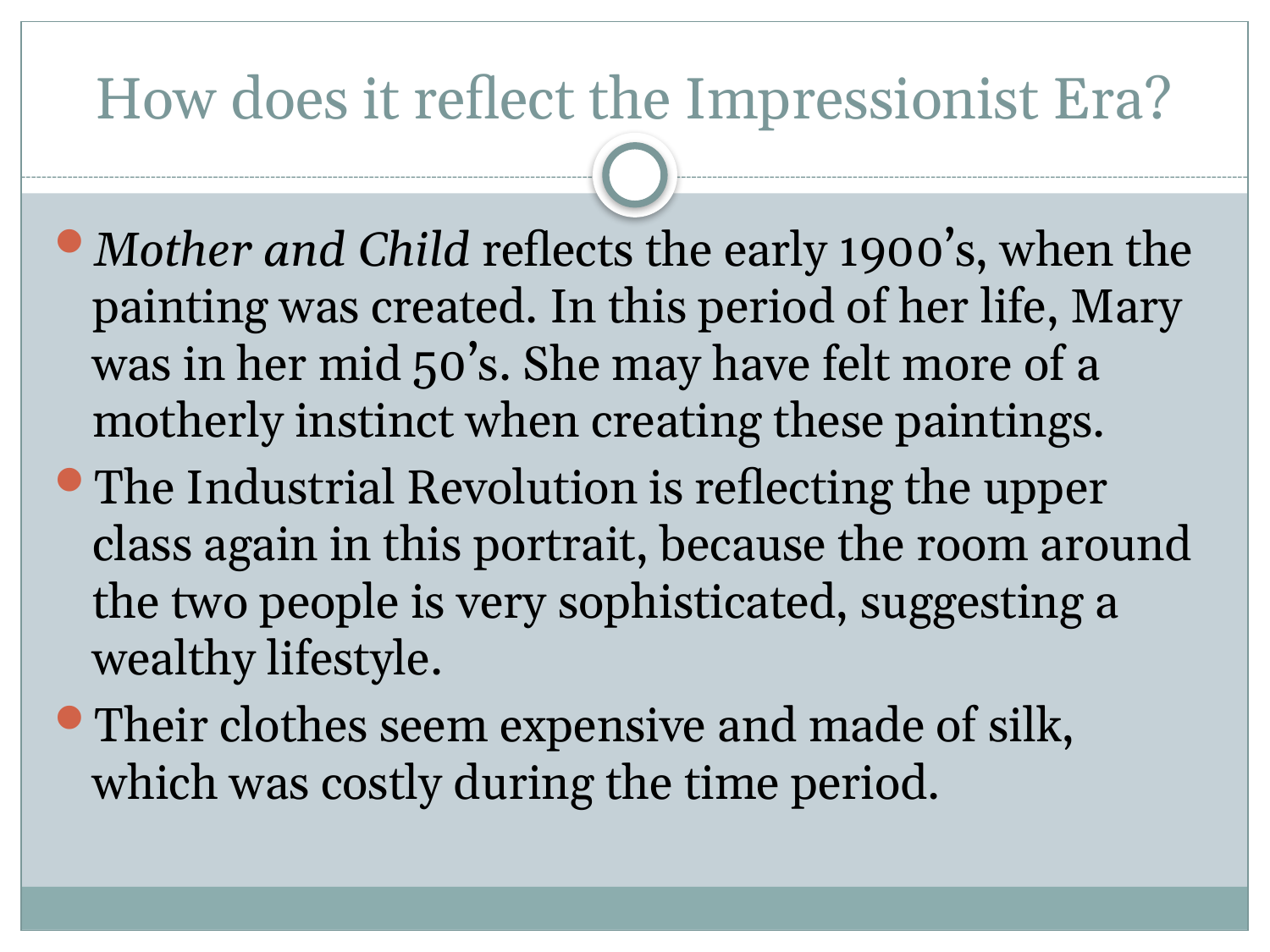

# How does it reflect the Impressionist Era?
Mother and Child reflects the early 1900’s, when the painting was created. In this period of her life, Mary was in her mid 50’s. She may have felt more of a motherly instinct when creating these paintings.
The Industrial Revolution is reflecting the upper class again in this portrait, because the room around the two people is very sophisticated, suggesting a wealthy lifestyle.
Their clothes seem expensive and made of silk, which was costly during the time period.